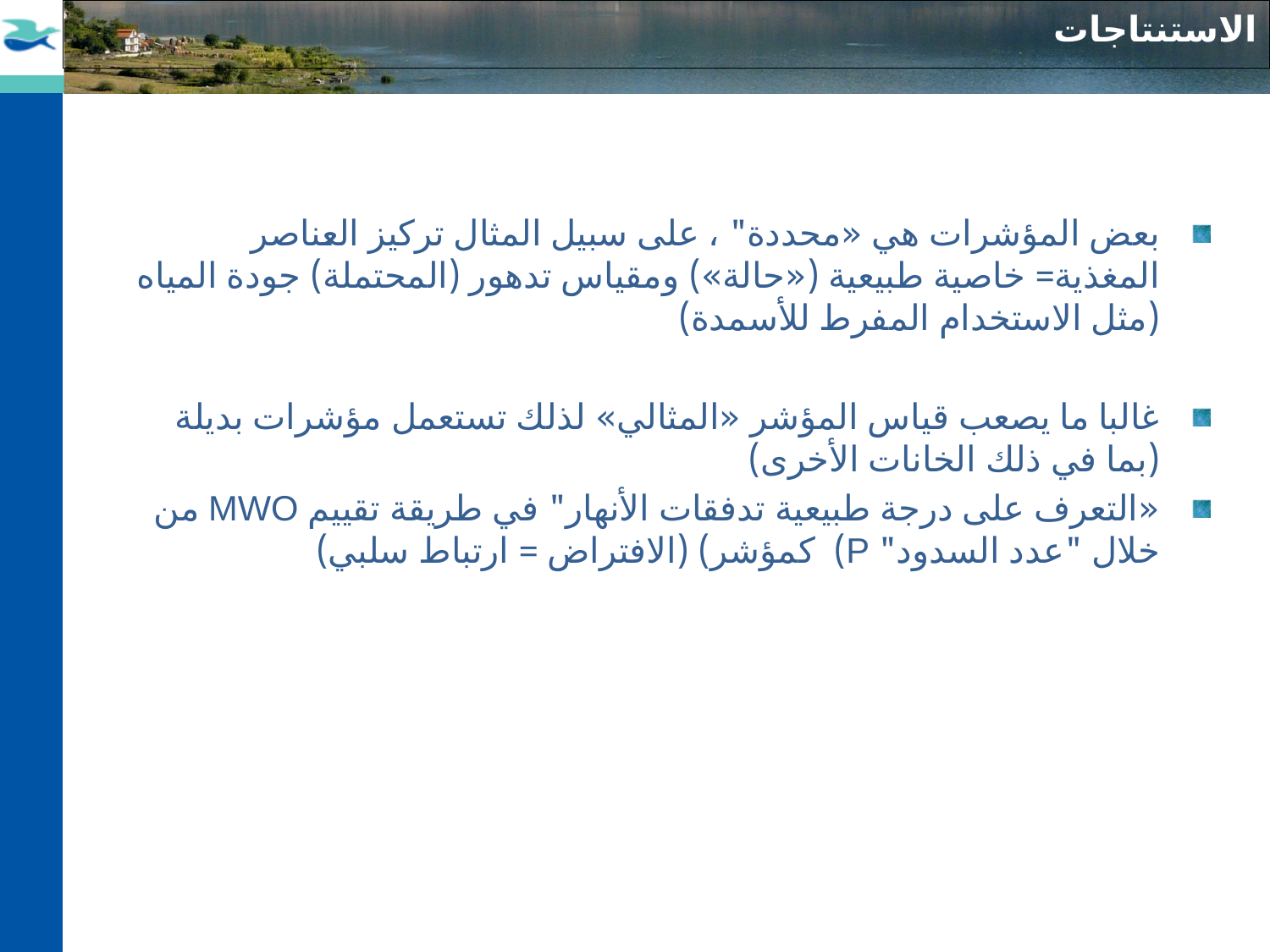

الاستنتاجات

بعض المؤشرات هي «محددة" ، على سبيل المثال تركيز العناصر المغذية= خاصية طبيعية («حالة») ومقياس تدهور (المحتملة) جودة المياه (مثل الاستخدام المفرط للأسمدة)

غالبا ما يصعب قياس المؤشر «المثالي» لذلك تستعمل مؤشرات بديلة (بما في ذلك الخانات الأخرى)
«التعرف على درجة طبيعية تدفقات الأنهار" في طريقة تقييم MWO من خلال "عدد السدود" P)  كمؤشر) (الافتراض = ارتباط سلبي)